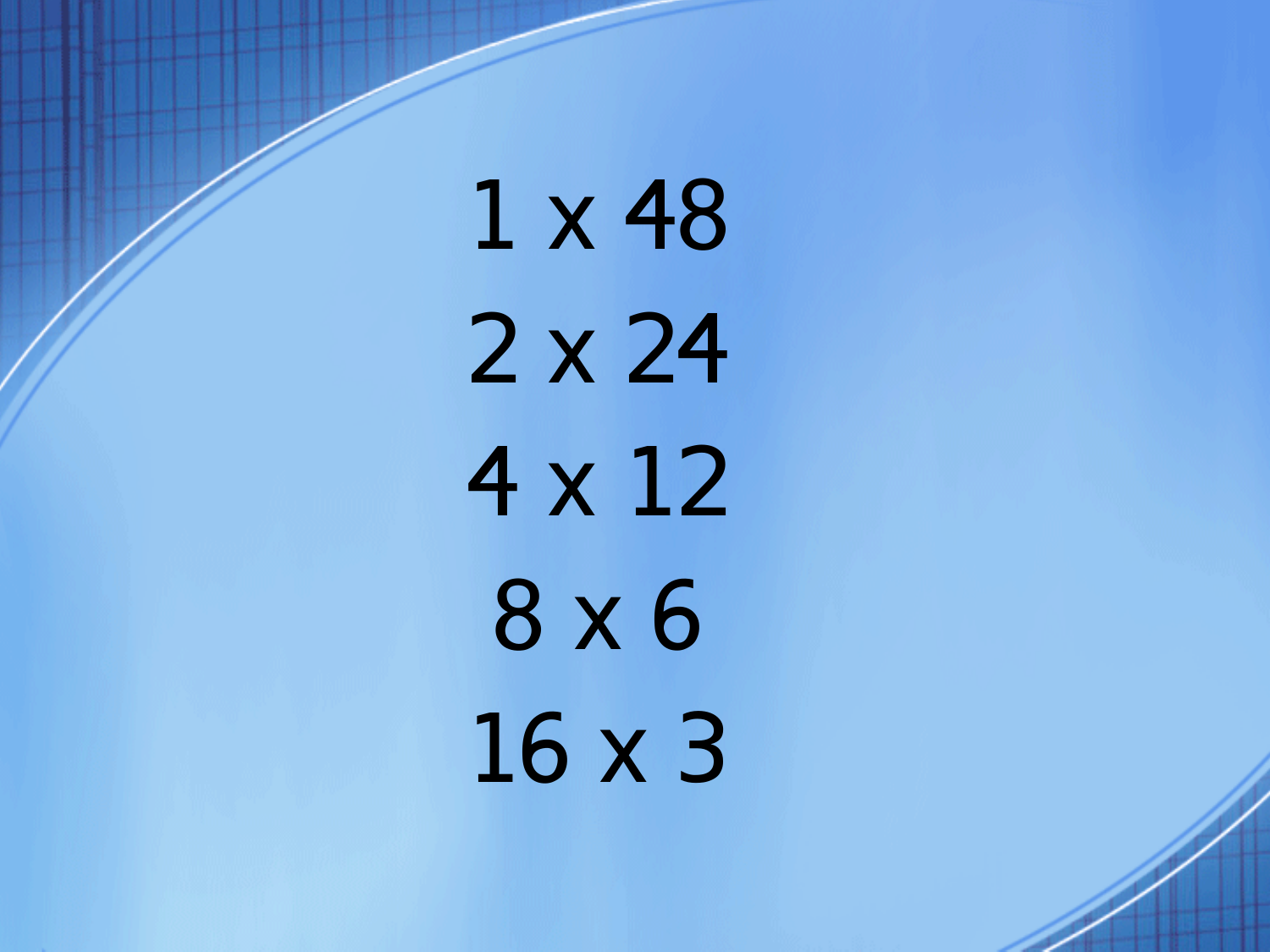

1 x 48
2 x 24
4 x 12
8 x 6
16 x 3